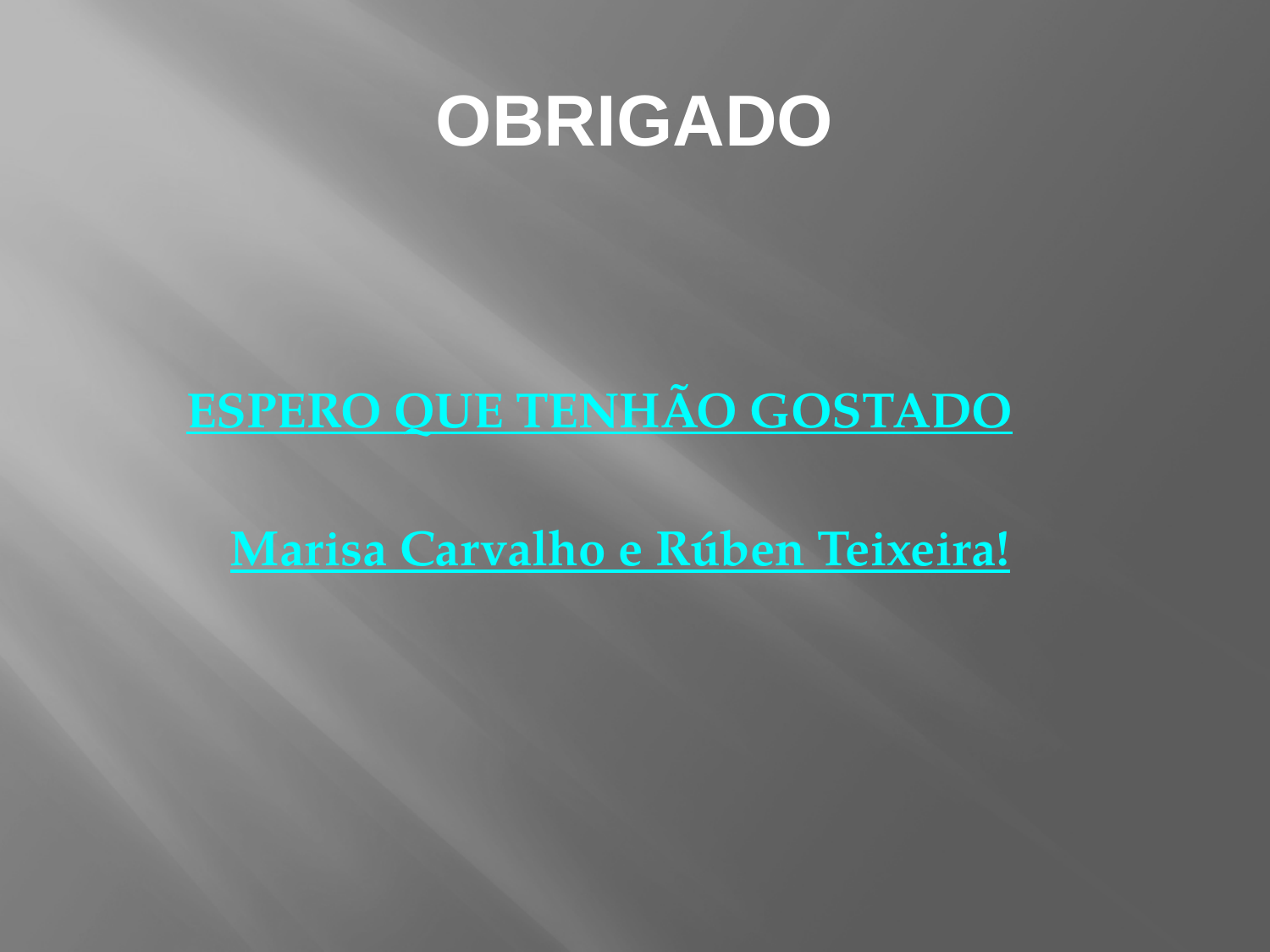

# OBRIGADO
ESPERO QUE TENHÃO GOSTADO

Marisa Carvalho e Rúben Teixeira!